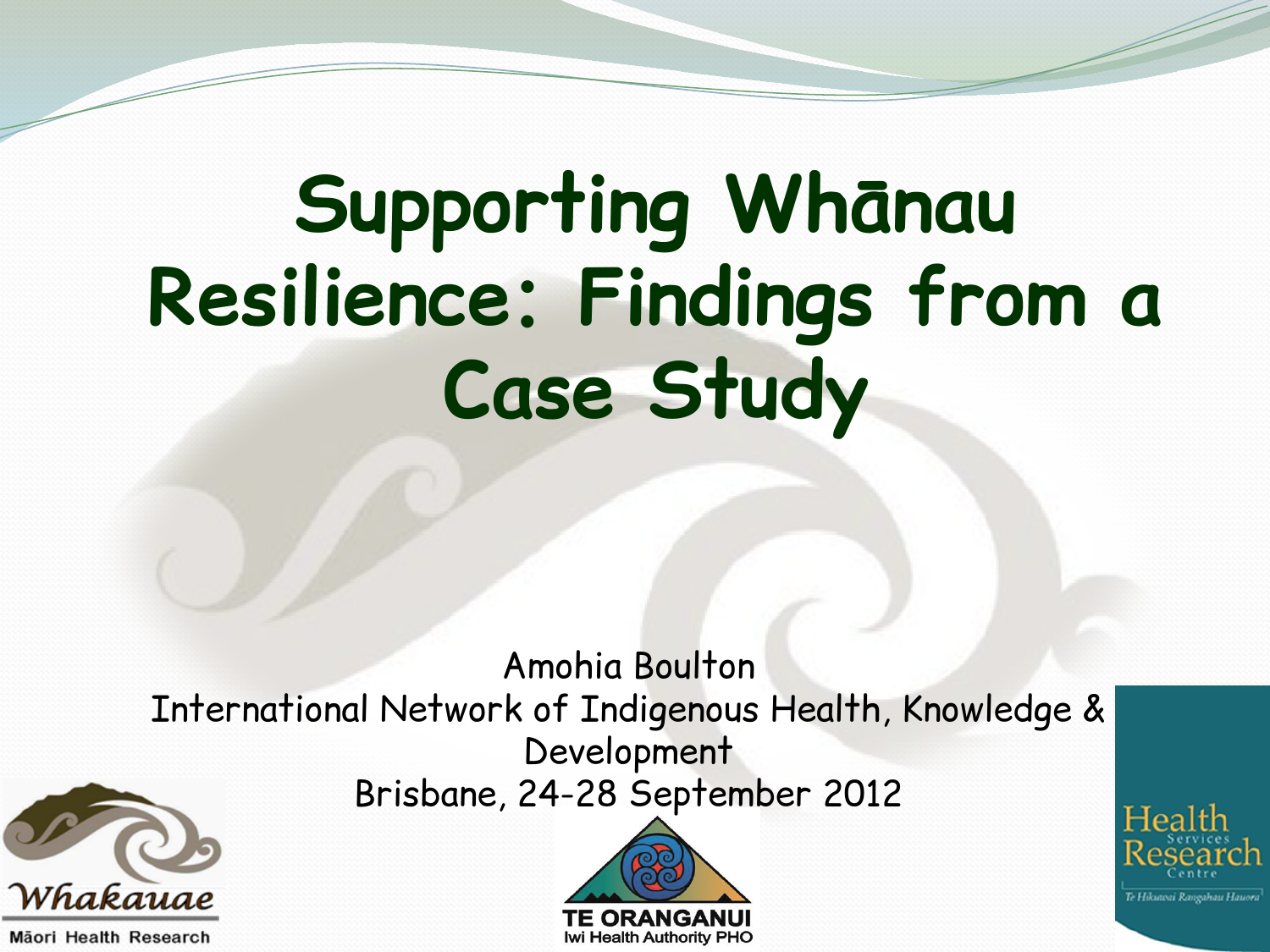

#
Supporting Whānau Resilience: Findings from a Case Study

Amohia Boulton
International Network of Indigenous Health, Knowledge & Development
Brisbane, 24-28 September 2012